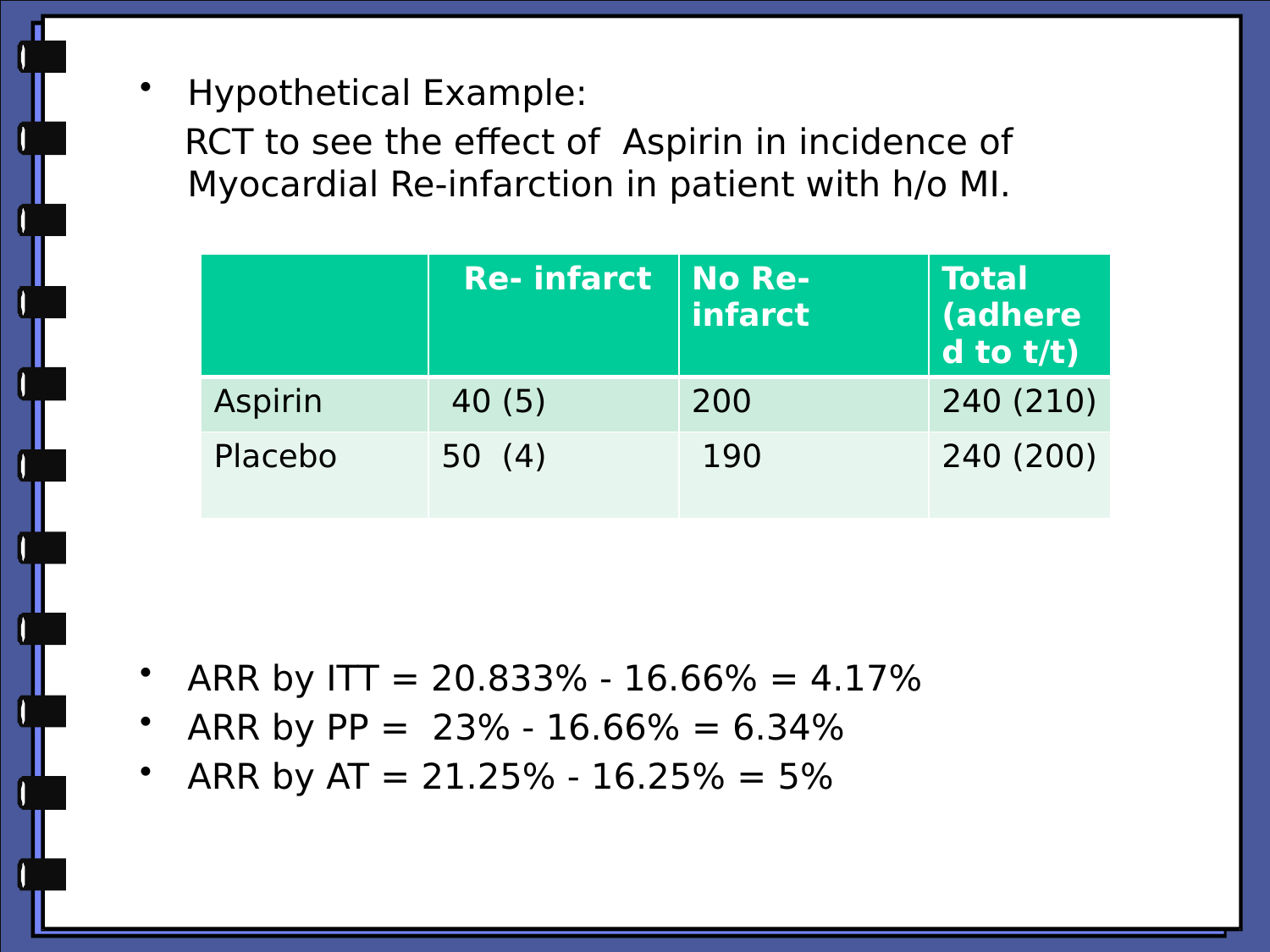

Hypothetical Example:
    RCT to see the effect of  Aspirin in incidence of Myocardial Re-infarction in patient with h/o MI.

ARR by ITT = 20.833% - 16.66% = 4.17%
ARR by PP =  23% - 16.66% = 6.34%
ARR by AT = 21.25% - 16.25% = 5%

|  | Re- infarct | No Re-infarct | Total (adhered to t/t) |
| --- | --- | --- | --- |
| Aspirin | 40 (5) | 200 | 240 (210) |
| Placebo | 50 (4) | 190 | 240 (200) |